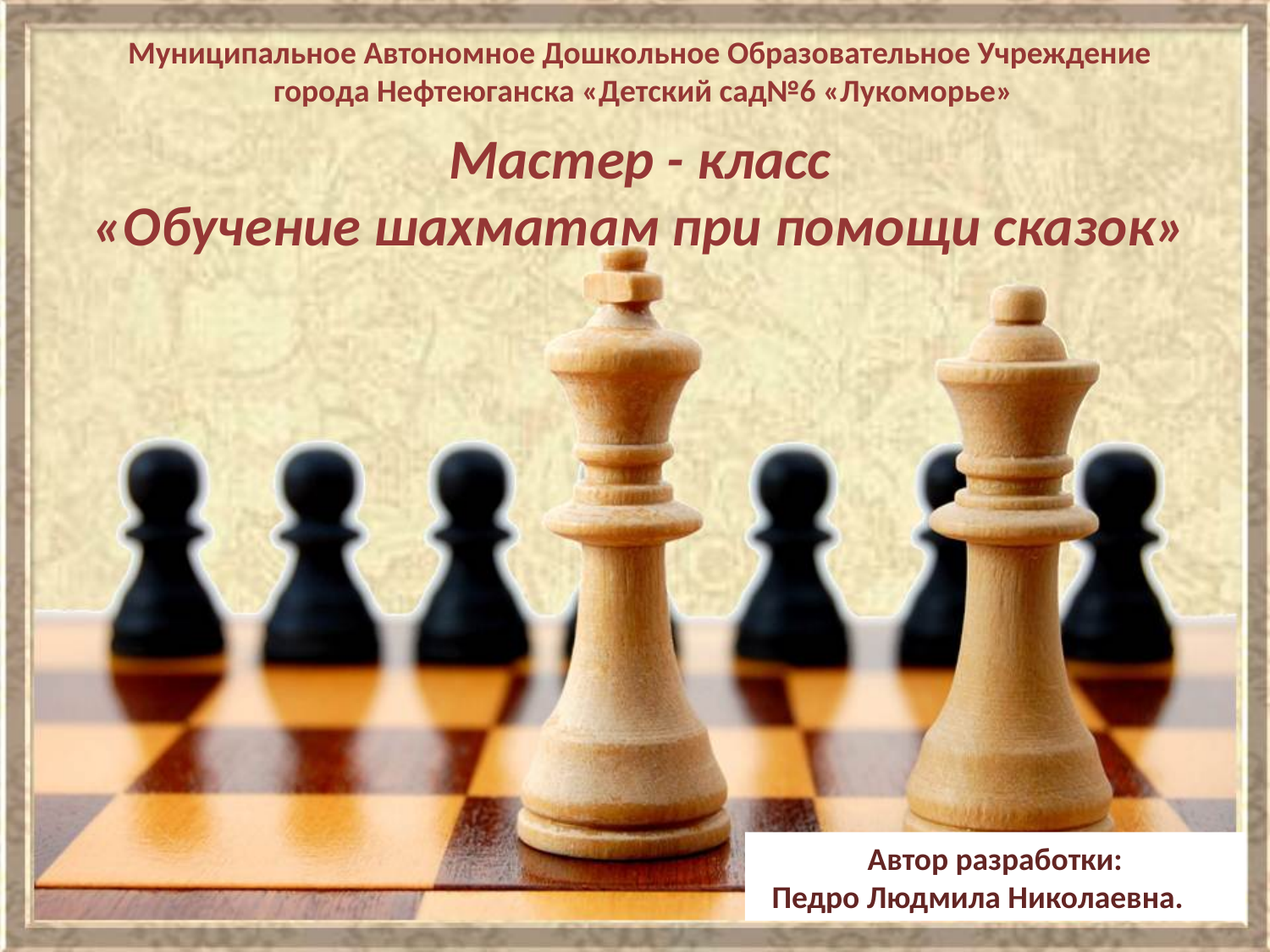

Муниципальное Автономное Дошкольное Образовательное Учреждение
 города Нефтеюганска «Детский сад№6 «Лукоморье»
Мастер - класс
«Обучение шахматам при помощи сказок»

Автор разработки:
  Педро Людмила Николаевна.